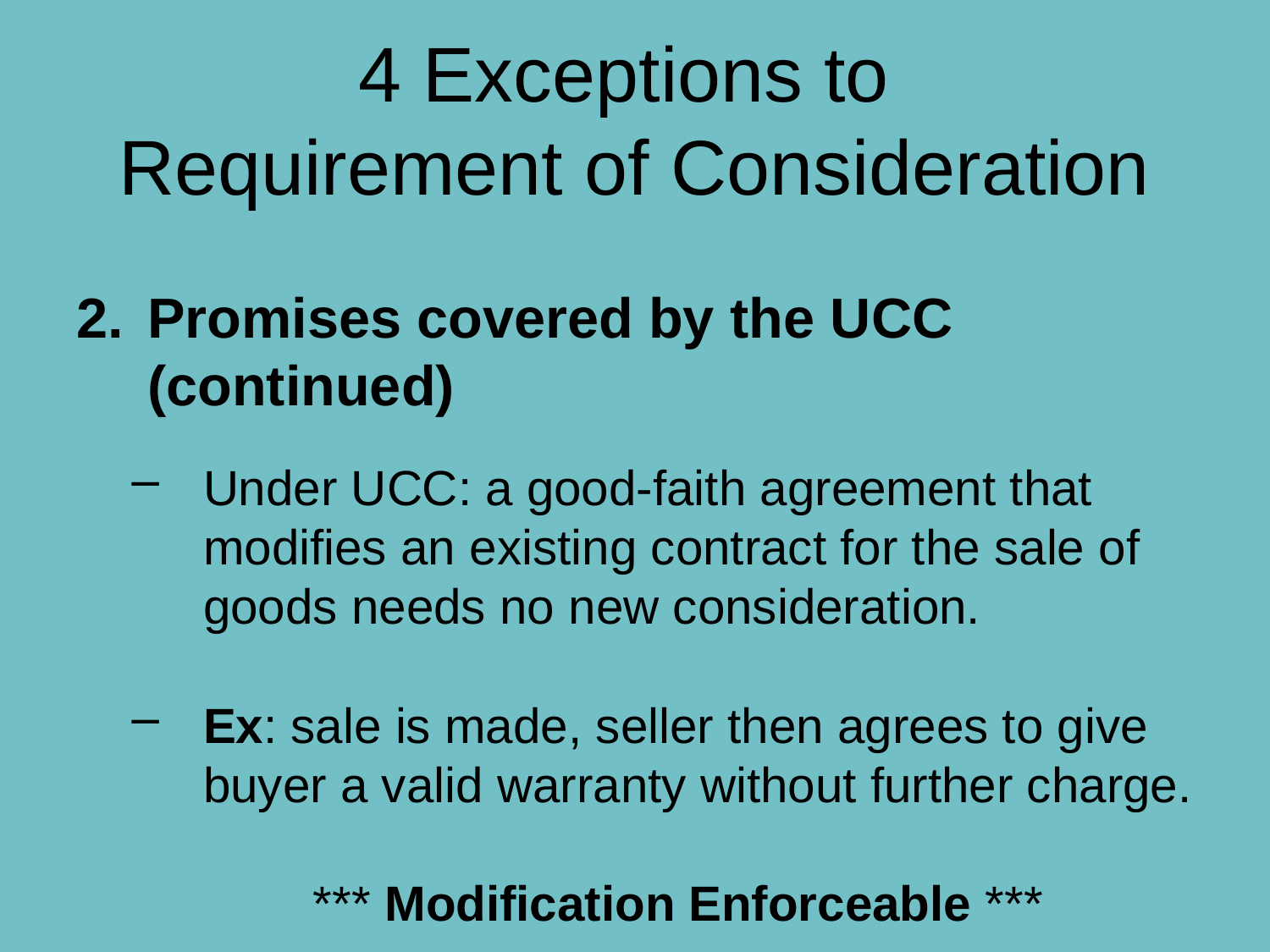

# 4 Exceptions to Requirement of Consideration
Promises covered by the UCC (continued)

Under UCC: a good-faith agreement that modifies an existing contract for the sale of goods needs no new consideration.

Ex: sale is made, seller then agrees to give buyer a valid warranty without further charge.
        *** Modification Enforceable ***